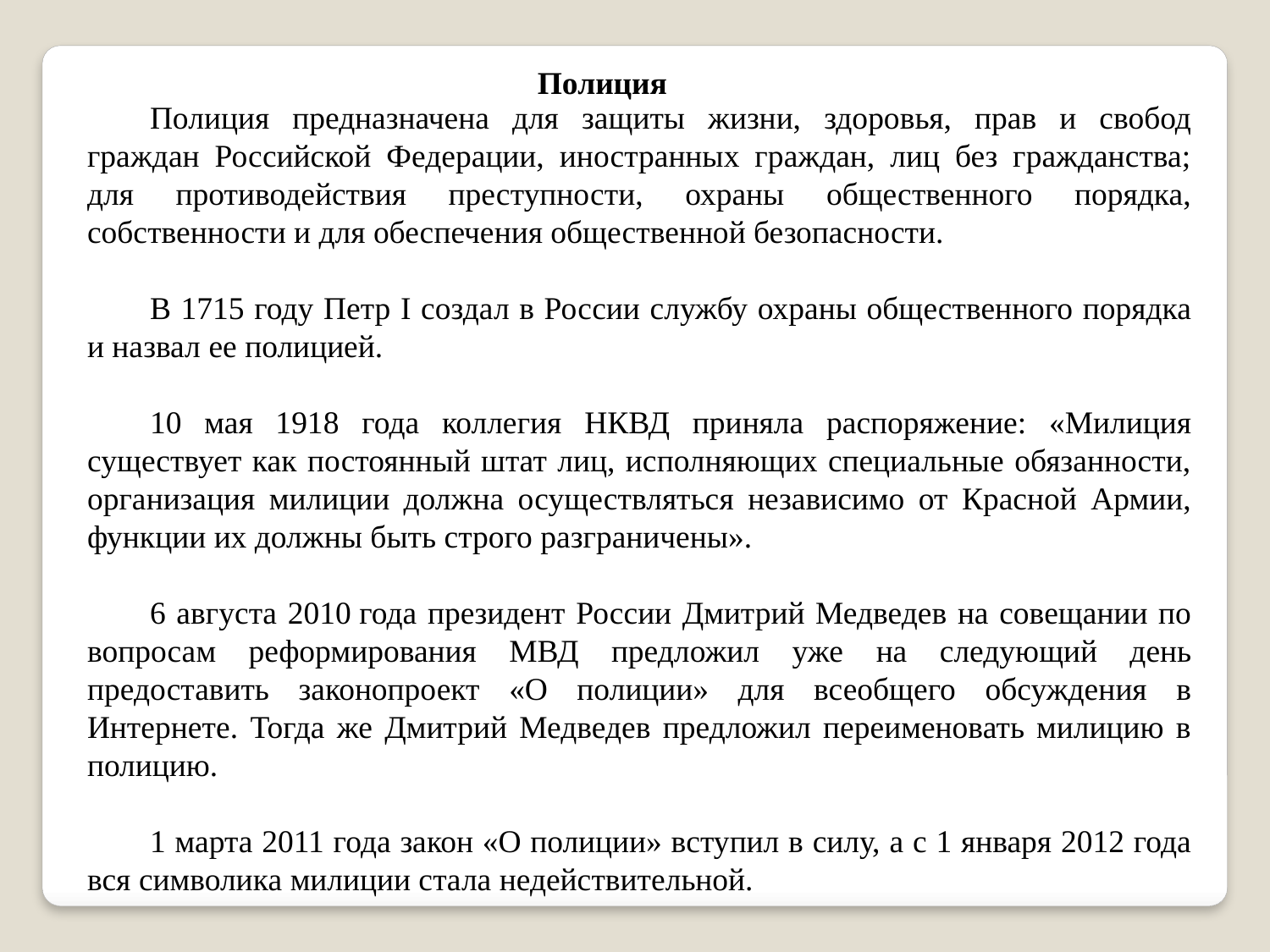

Полиция
Полиция предназначена для защиты жизни, здоровья, прав и свобод граждан Российской Федерации, иностранных граждан, лиц без гражданства; для противодействия преступности, охраны общественного порядка, собственности и для обеспечения общественной безопасности.

В 1715 году Петр I создал в России службу охраны общественного порядка и назвал ее полицией.

10 мая 1918 года коллегия НКВД приняла распоряжение: «Милиция существует как постоянный штат лиц, исполняющих специальные обязанности, организация милиции должна осуществляться независимо от Красной Армии, функции их должны быть строго разграничены».

6 августа 2010 года президент России Дмитрий Медведев на совещании по вопросам реформирования МВД предложил уже на следующий день предоставить законопроект «О полиции» для всеобщего обсуждения в Интернете. Тогда же Дмитрий Медведев предложил переименовать милицию в полицию.

1 марта 2011 года закон «О полиции» вступил в силу, а с 1 января 2012 года вся символика милиции стала недействительной.